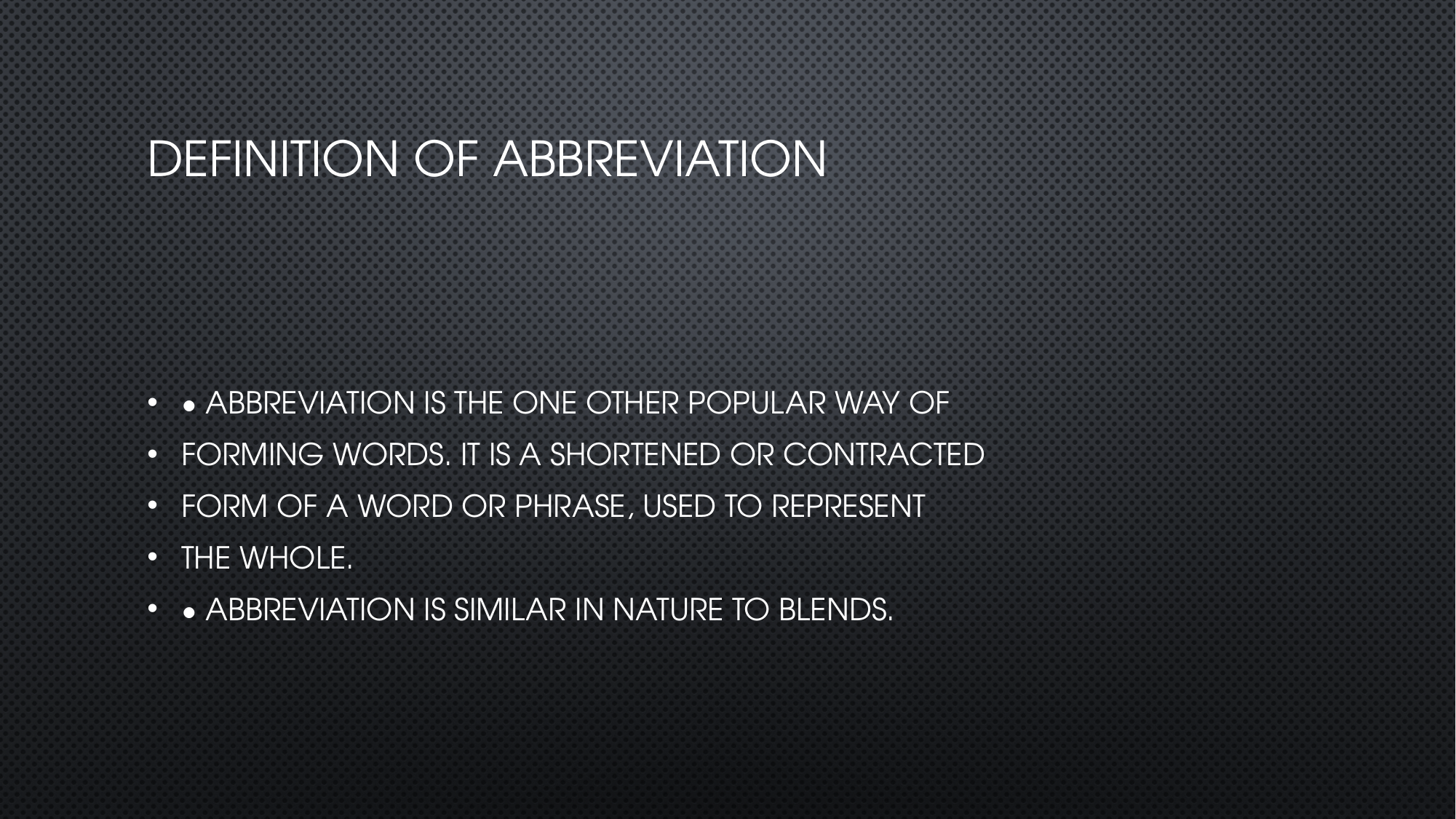

# Definition of Abbreviation
• Abbreviation is the one other popular way of
forming words. It is a shortened or contracted
form of a word or phrase, used to represent
the whole.
• Abbreviation is similar in nature to blends.